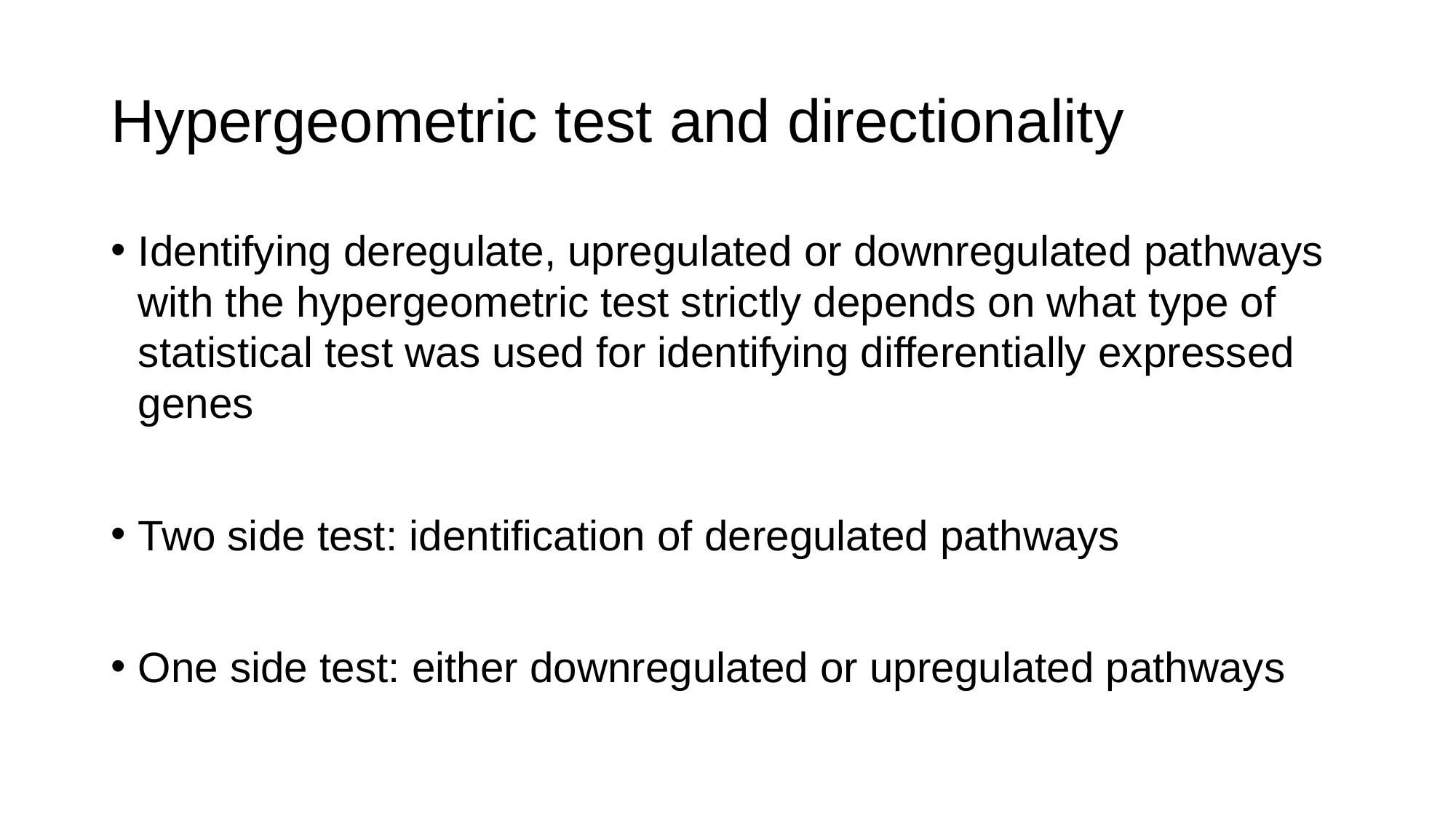

# Hypergeometric test and directionality
Identifying deregulate, upregulated or downregulated pathways with the hypergeometric test strictly depends on what type of statistical test was used for identifying differentially expressed genes

Two side test: identification of deregulated pathways

One side test: either downregulated or upregulated pathways